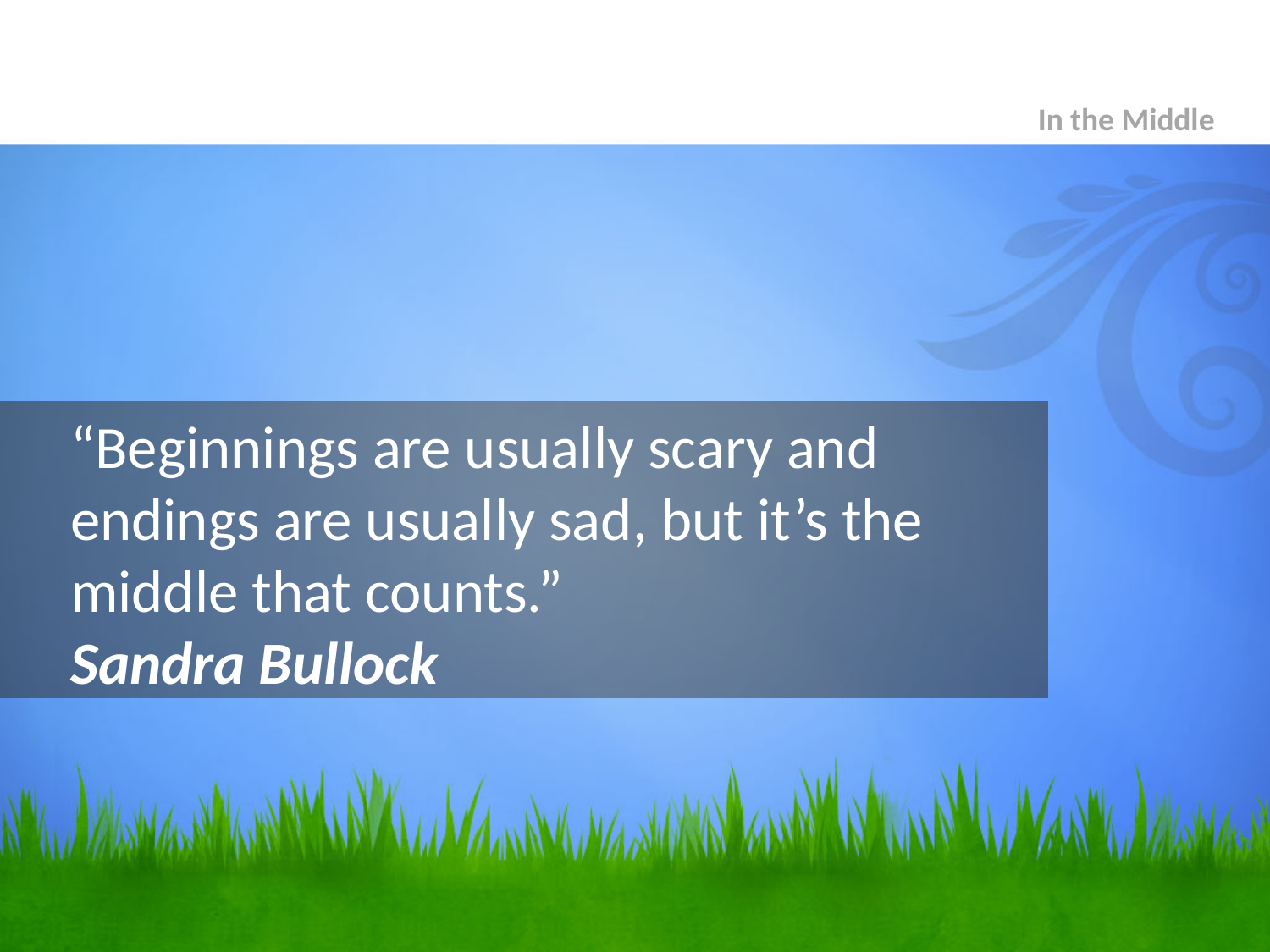

In the Middle
# “Beginnings are usually scary and endings are usually sad, but it’s the middle that counts.” Sandra Bullock